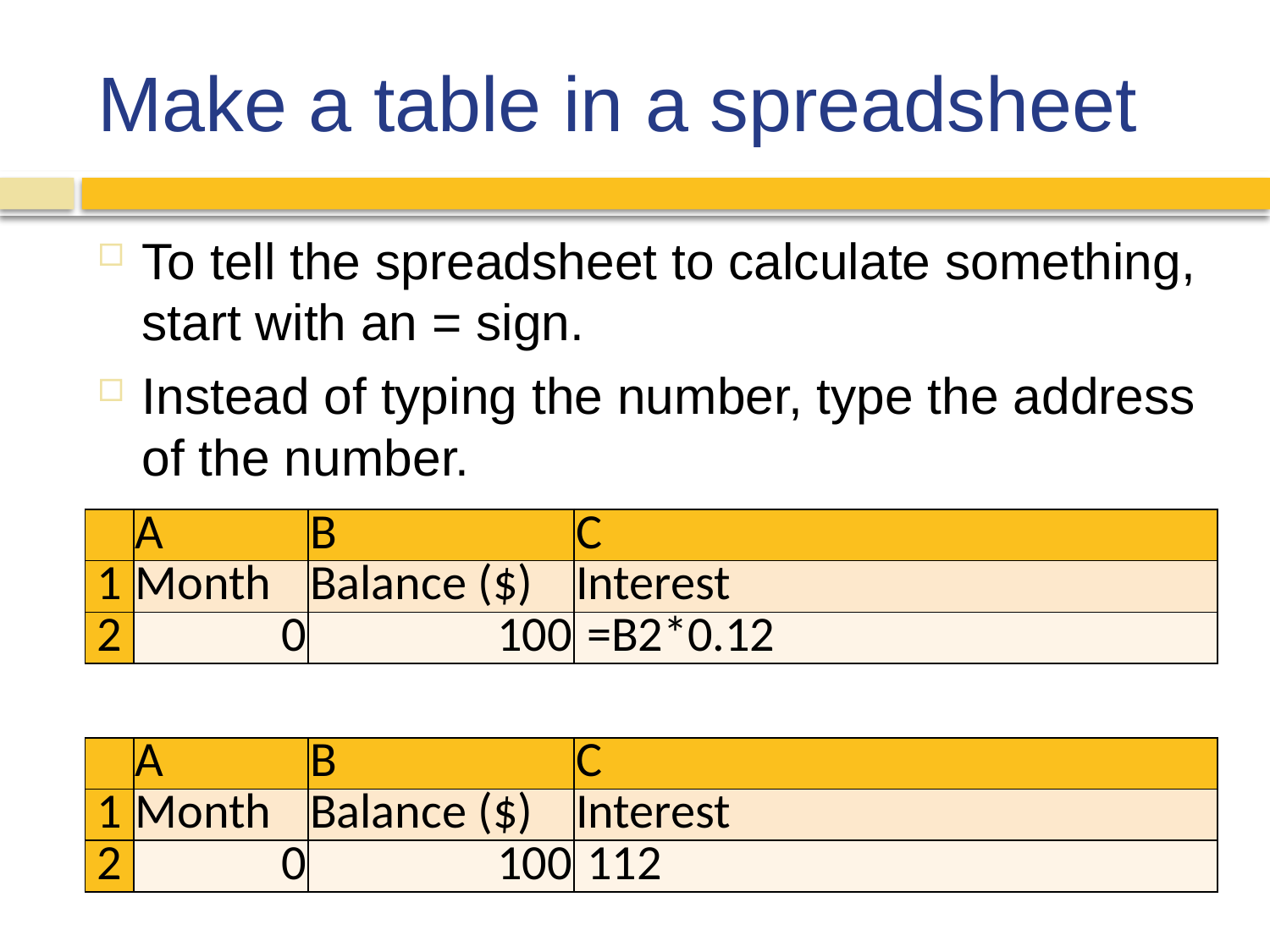

# Make a table in a spreadsheet
To tell the spreadsheet to calculate something, start with an = sign.
Instead of typing the number, type the address of the number.
|  | A | B | C |
| --- | --- | --- | --- |
| 1 | Month | Balance ($) | Interest |
| 2 | 0 | 100 | =B2\*0.12 |
|  | A | B | C |
| --- | --- | --- | --- |
| 1 | Month | Balance ($) | Interest |
| 2 | 0 | 100 | 112 |